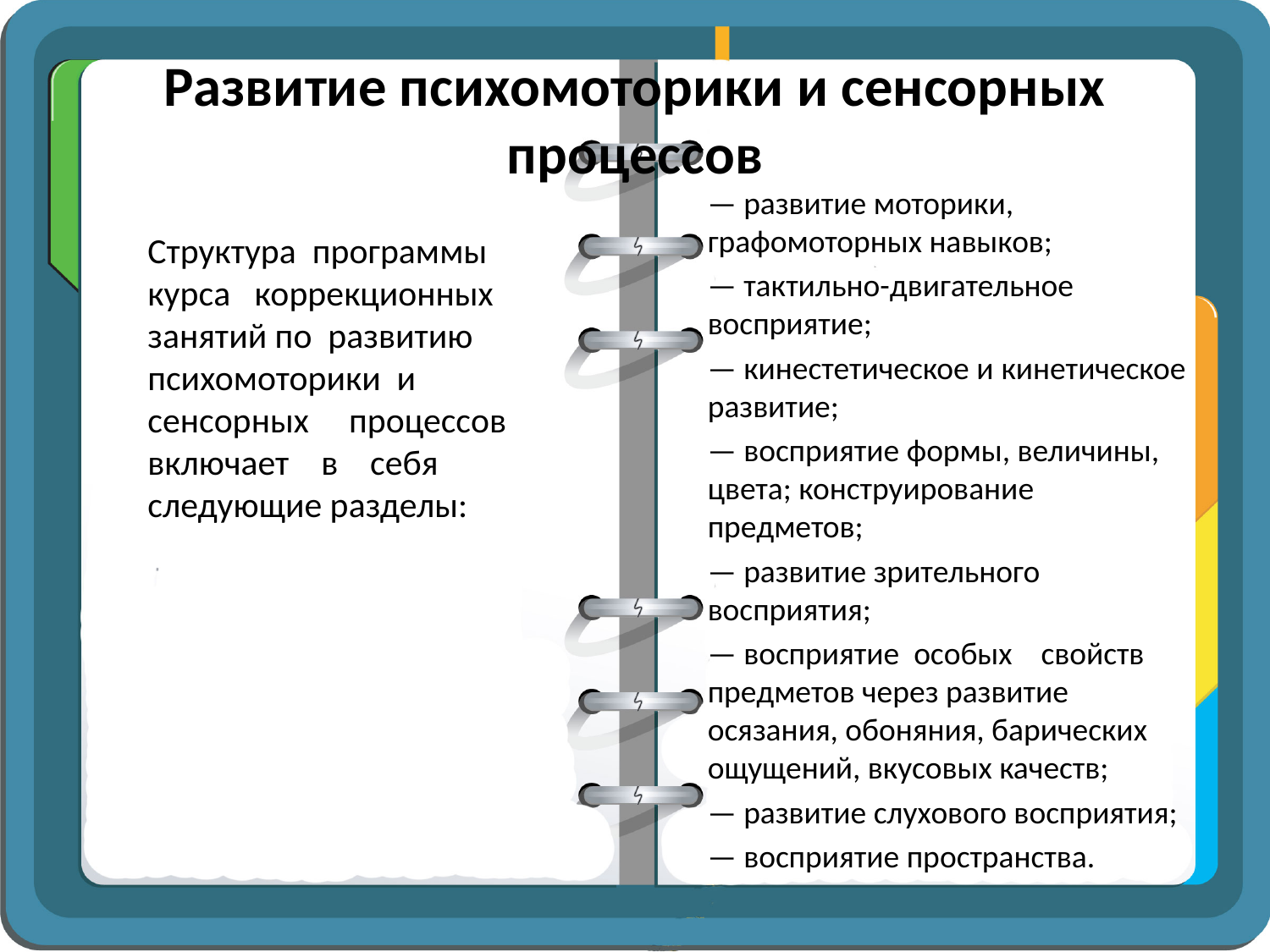

# Развитие психомоторики и сенсорных процессов
— развитие моторики, графомоторных навыков;
— тактильно-двигательное восприятие;
— кинестетическое и кинетическое развитие;
— восприятие формы, величины, цвета; конструирование предметов;
— развитие зрительного восприятия;
— восприятие  особых    свойств  предметов через развитие осязания, обоняния, барических ощущений, вкусовых качеств;
— развитие слухового восприятия;
— восприятие пространства.

Структура  программы  курса   коррекционных   занятий по  развитию  психомоторики  и  сенсорных     процессов    включает    в    себя  следующие разделы: